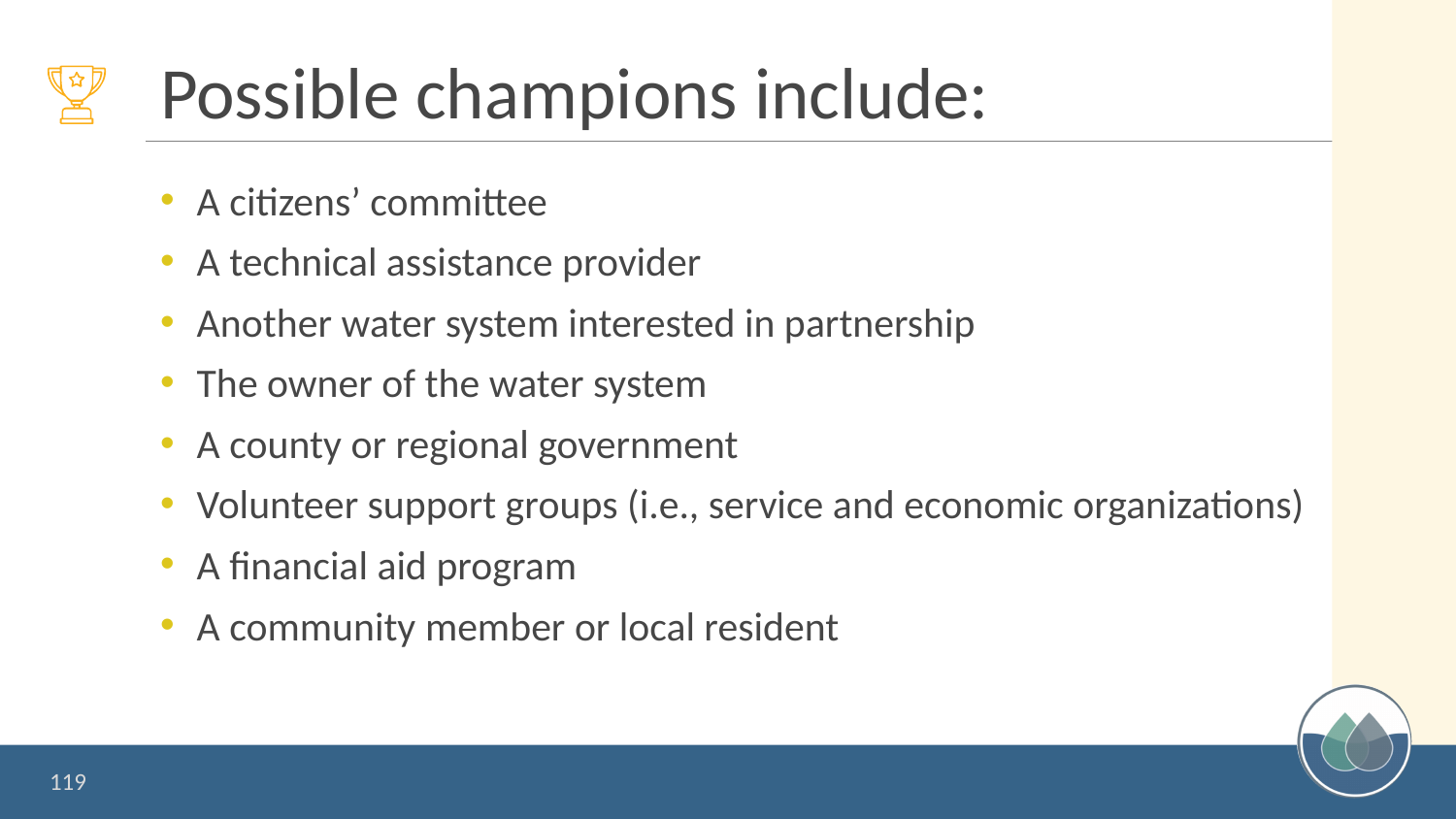

# Possible champions include:

A citizens’ committee
A technical assistance provider
Another water system interested in partnership
The owner of the water system
A county or regional government
Volunteer support groups (i.e., service and economic organizations)
A financial aid program
A community member or local resident
119